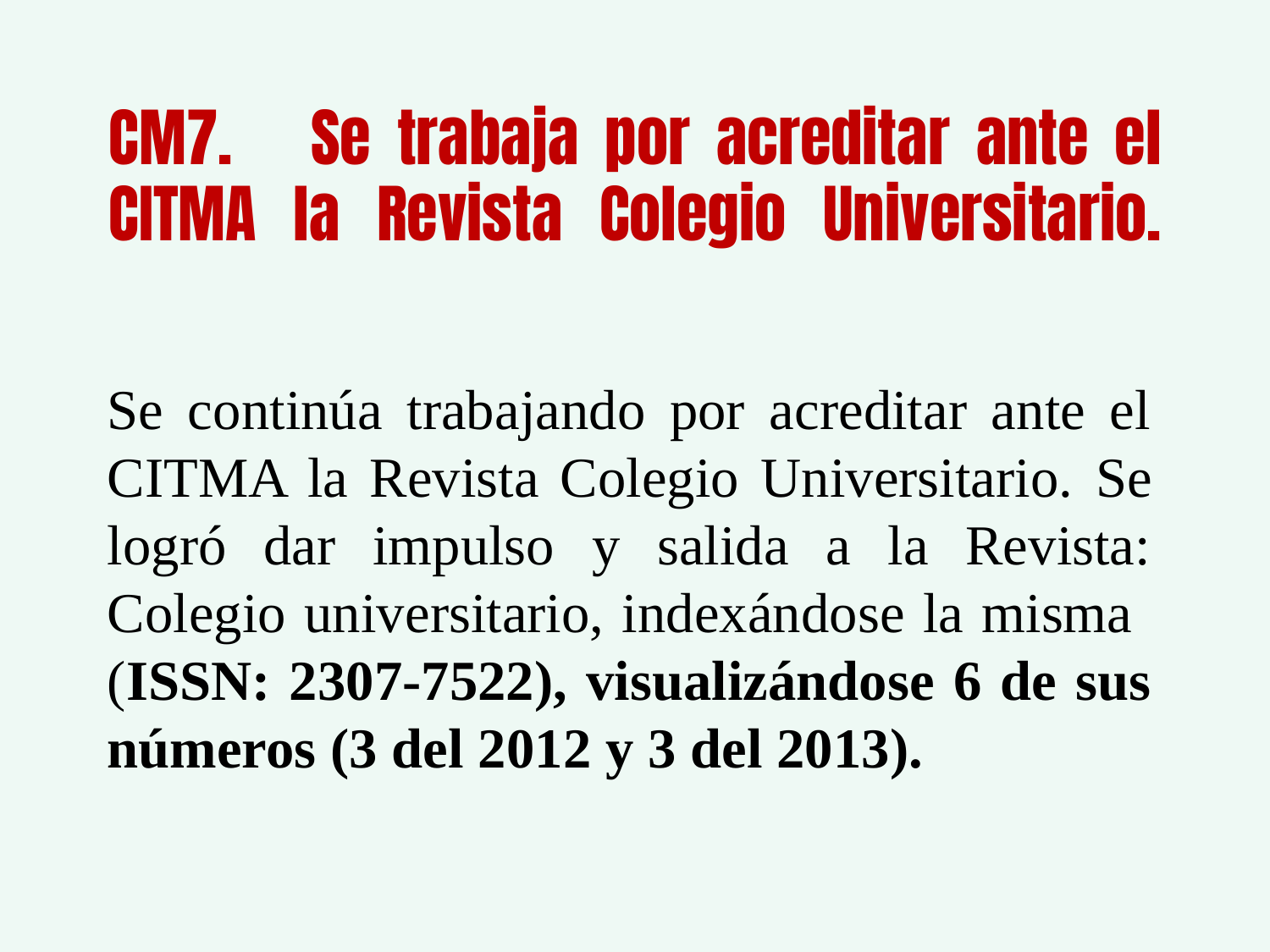

# CM7.   Se trabaja por acreditar ante el CITMA la Revista Colegio Universitario.

Se continúa trabajando por acreditar ante el CITMA la Revista Colegio Universitario. Se logró dar impulso y salida a la Revista: Colegio universitario, indexándose la misma  (ISSN: 2307-7522), visualizándose 6 de sus números (3 del 2012 y 3 del 2013).